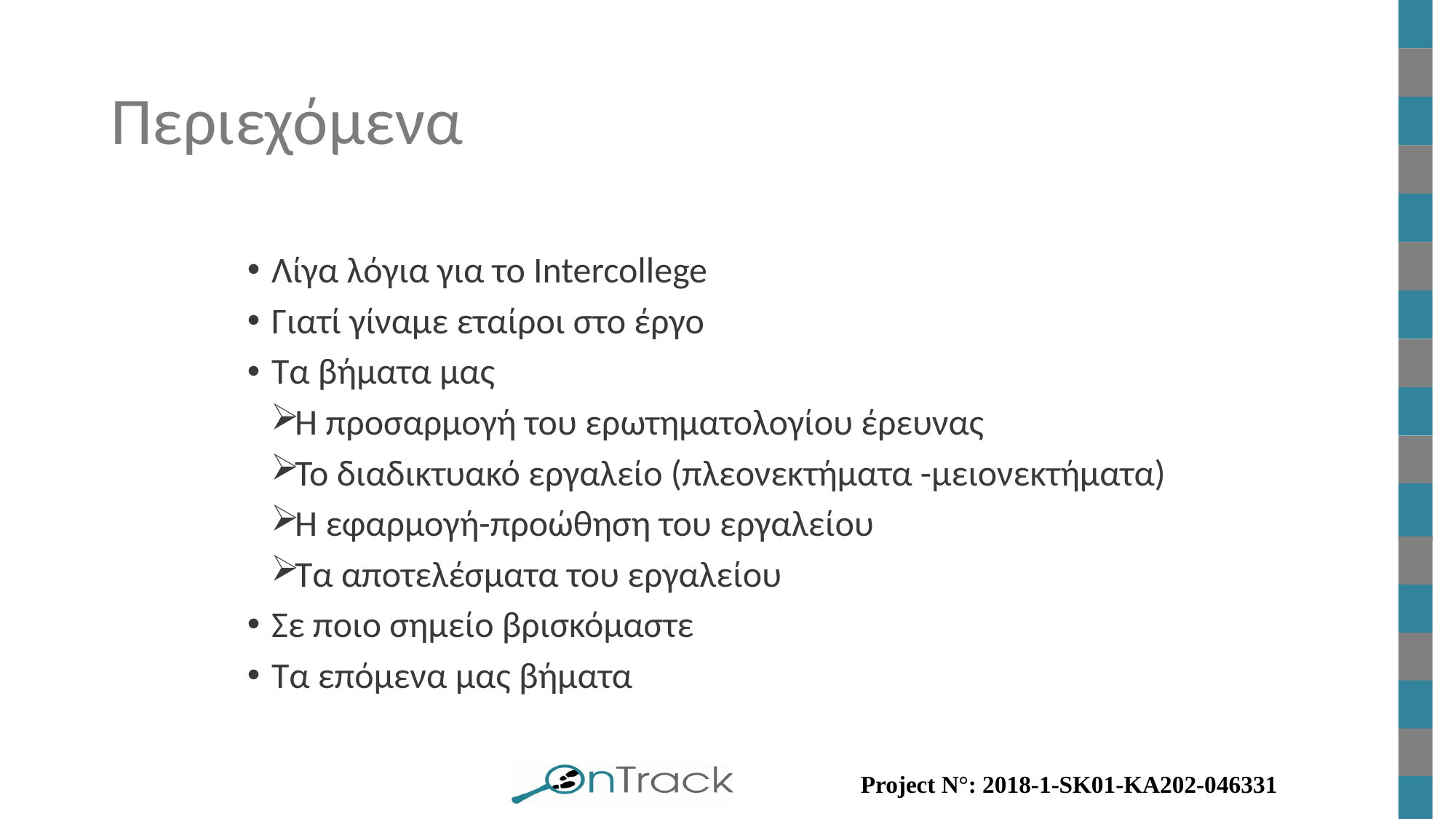

# Περιεχόμενα

Λίγα λόγια για το Intercollege
Γιατί γίναμε εταίροι στο έργο
Τα βήματα μας
Η προσαρμογή του ερωτηματολογίου έρευνας
Το διαδικτυακό εργαλείο (πλεονεκτήματα -μειονεκτήματα)
Η εφαρμογή-προώθηση του εργαλείου
Τα αποτελέσματα του εργαλείου
Σε ποιο σημείο βρισκόμαστε
Τα επόμενα μας βήματα